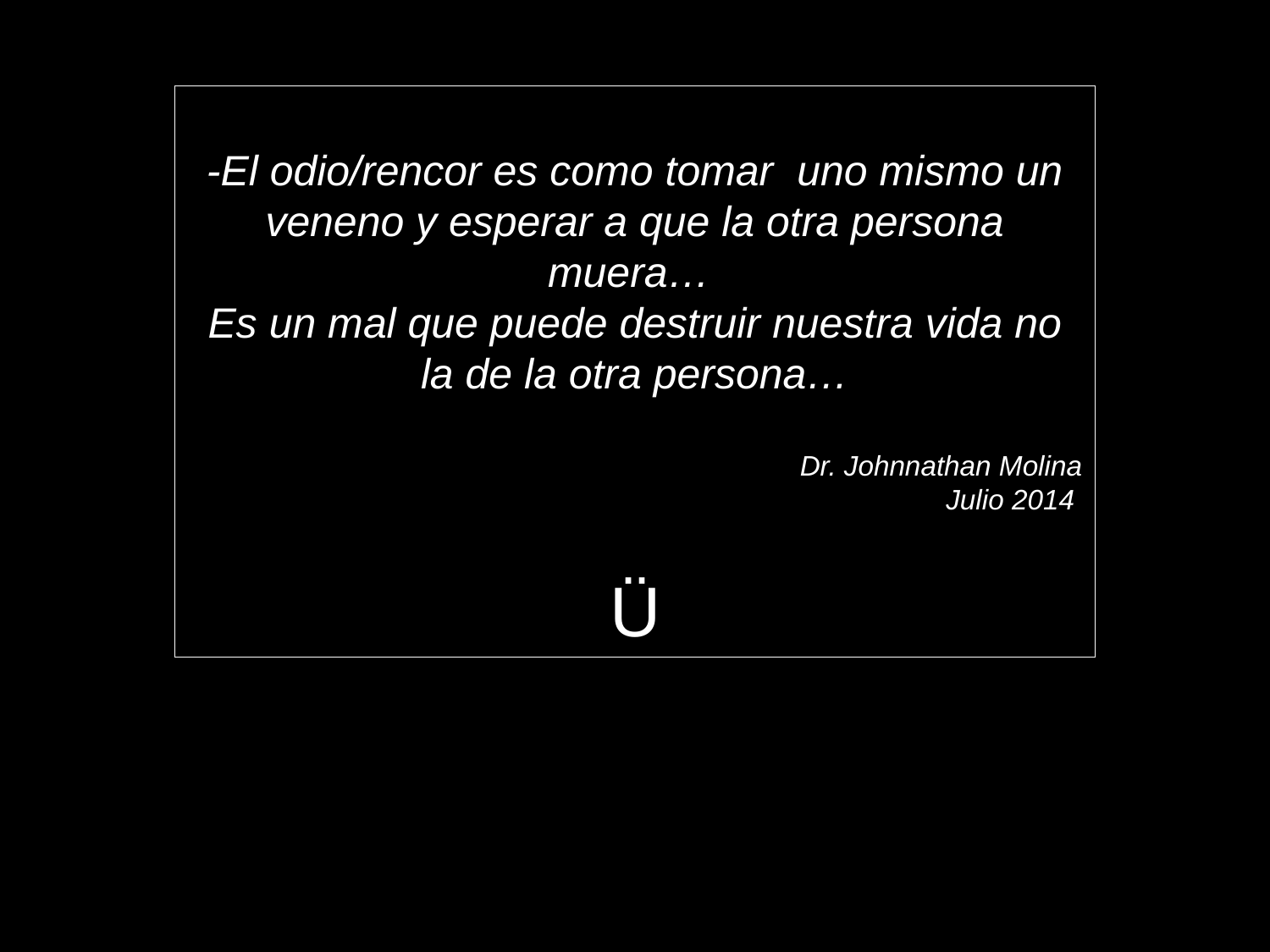

-El odio/rencor es como tomar  uno mismo un veneno y esperar a que la otra persona muera…
Es un mal que puede destruir nuestra vida no la de la otra persona…

Dr. Johnnathan Molina
Julio 2014

Ü